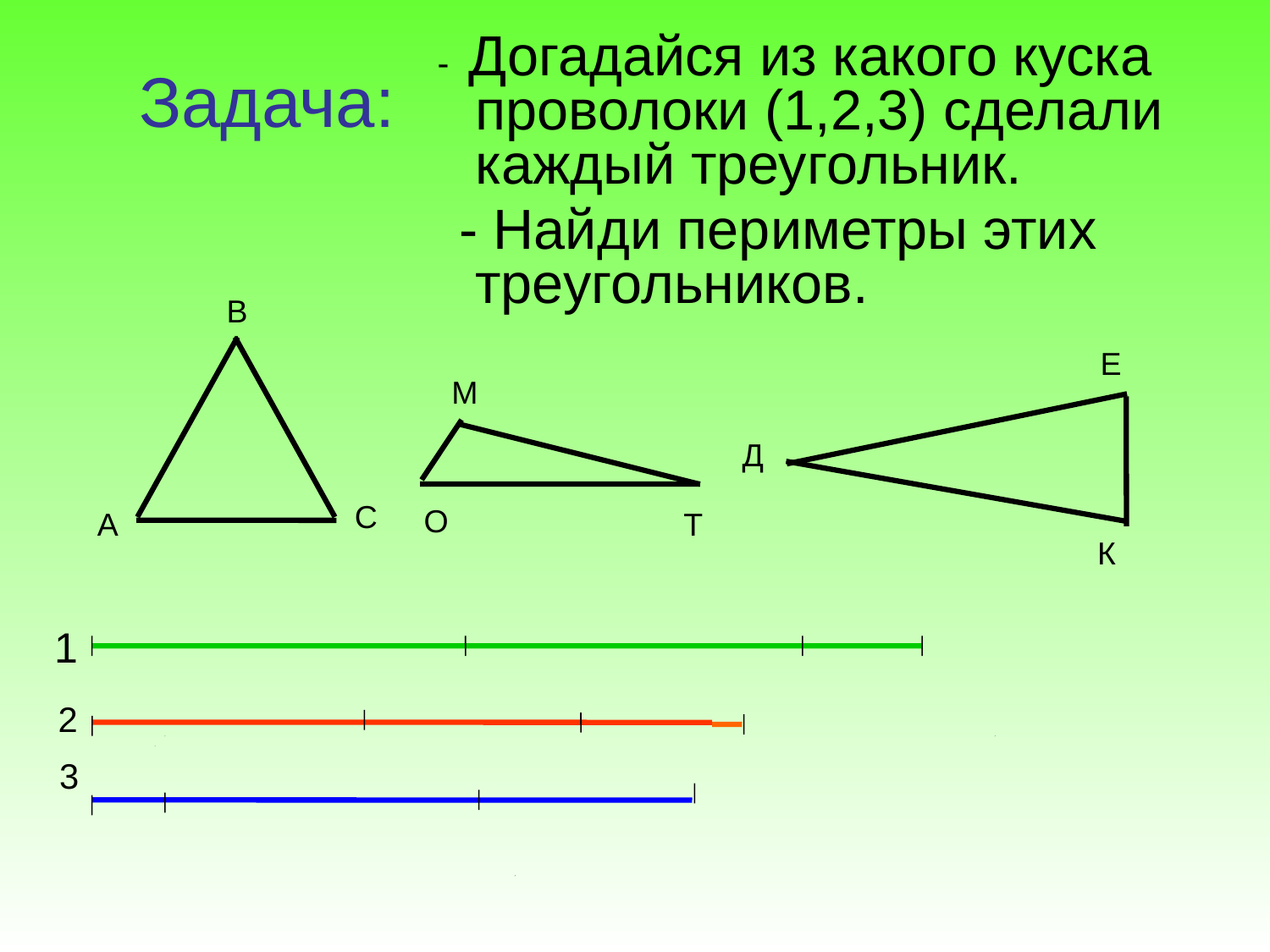

-  Догадайся из какого куска проволоки (1,2,3) сделали каждый треугольник.
  - Найди периметры этих треугольников.
# Задача:
В

Е
М

Д

С
О
А
Т

К
1

2

3